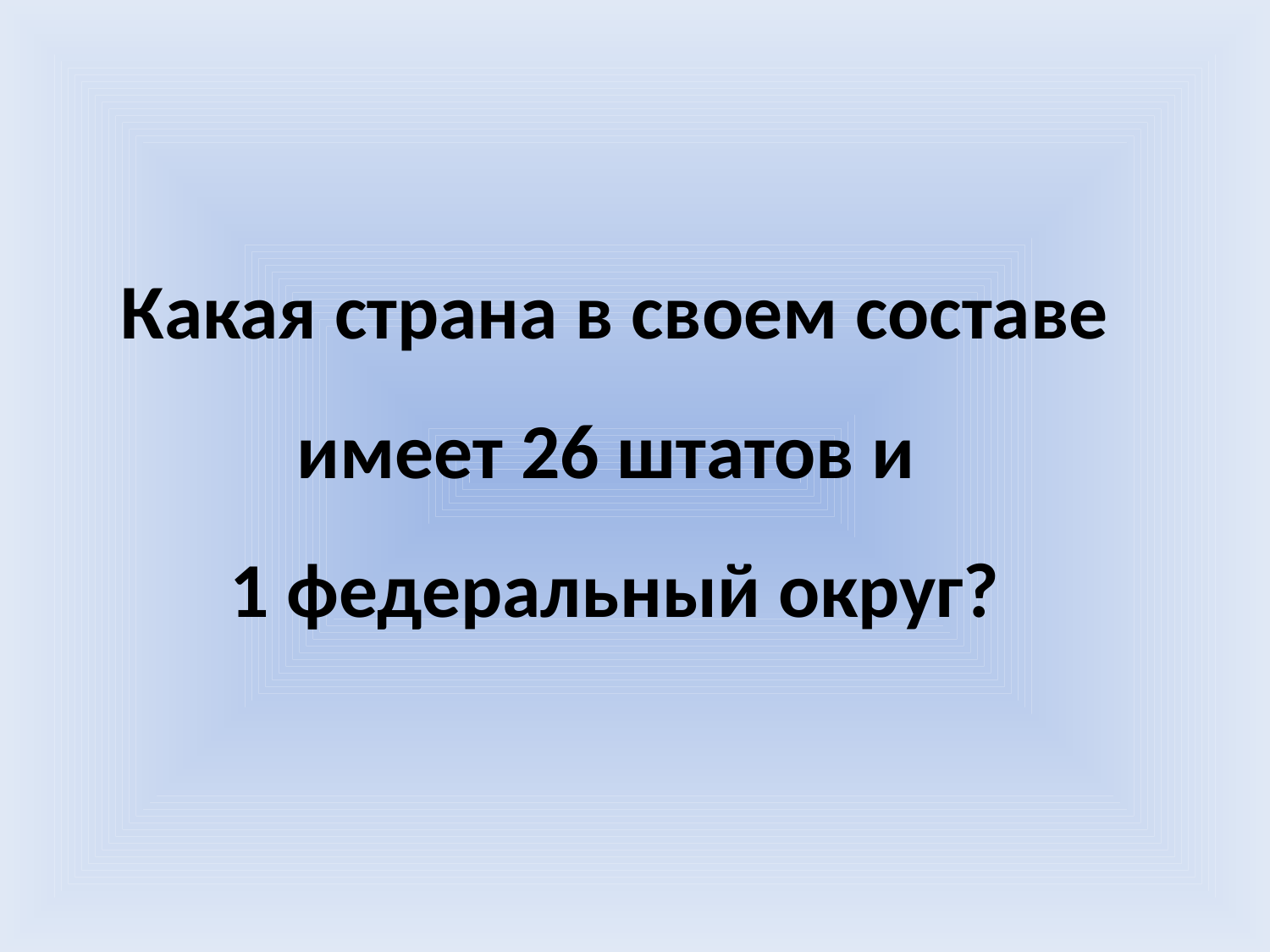

Какая страна в своем составе имеет 26 штатов и
1 федеральный округ?